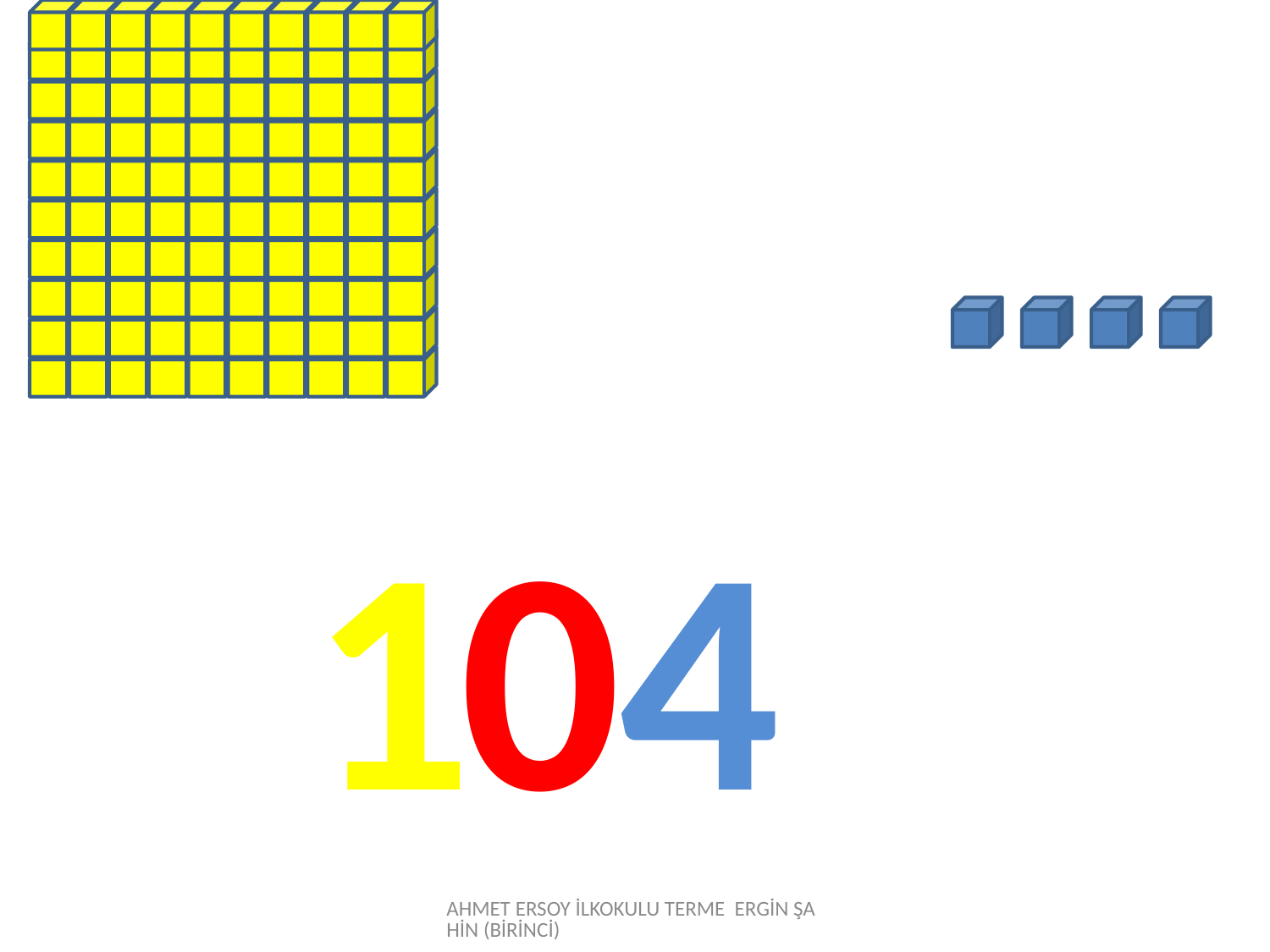

1
4
0
AHMET ERSOY İLKOKULU TERME  ERGİN ŞAHİN (BİRİNCİ)